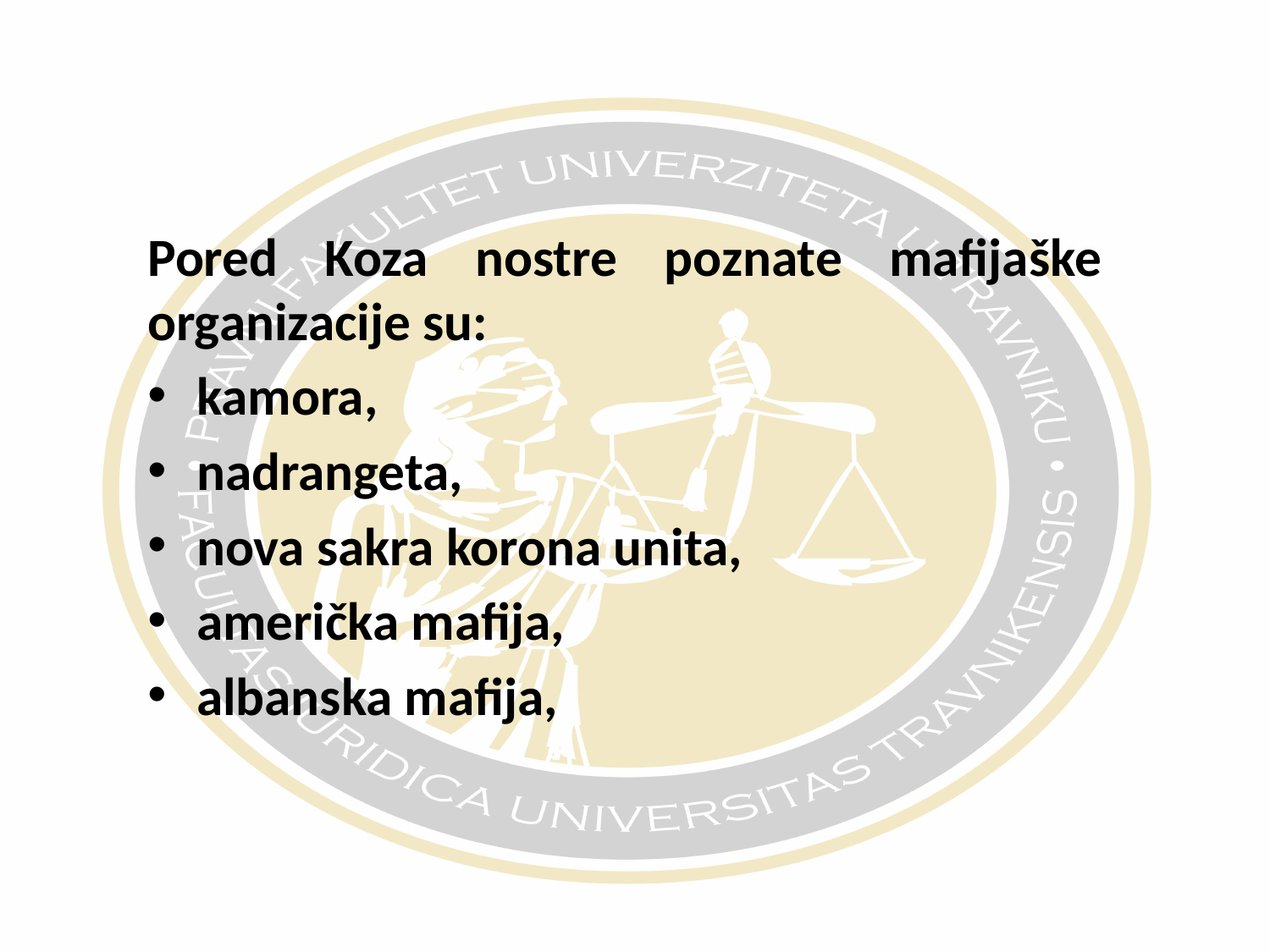

#
Pored Koza nostre poznate mafijaške organizacije su:
kamora,
nadrangeta,
nova sakra korona unita,
američka mafija,
albanska mafija,